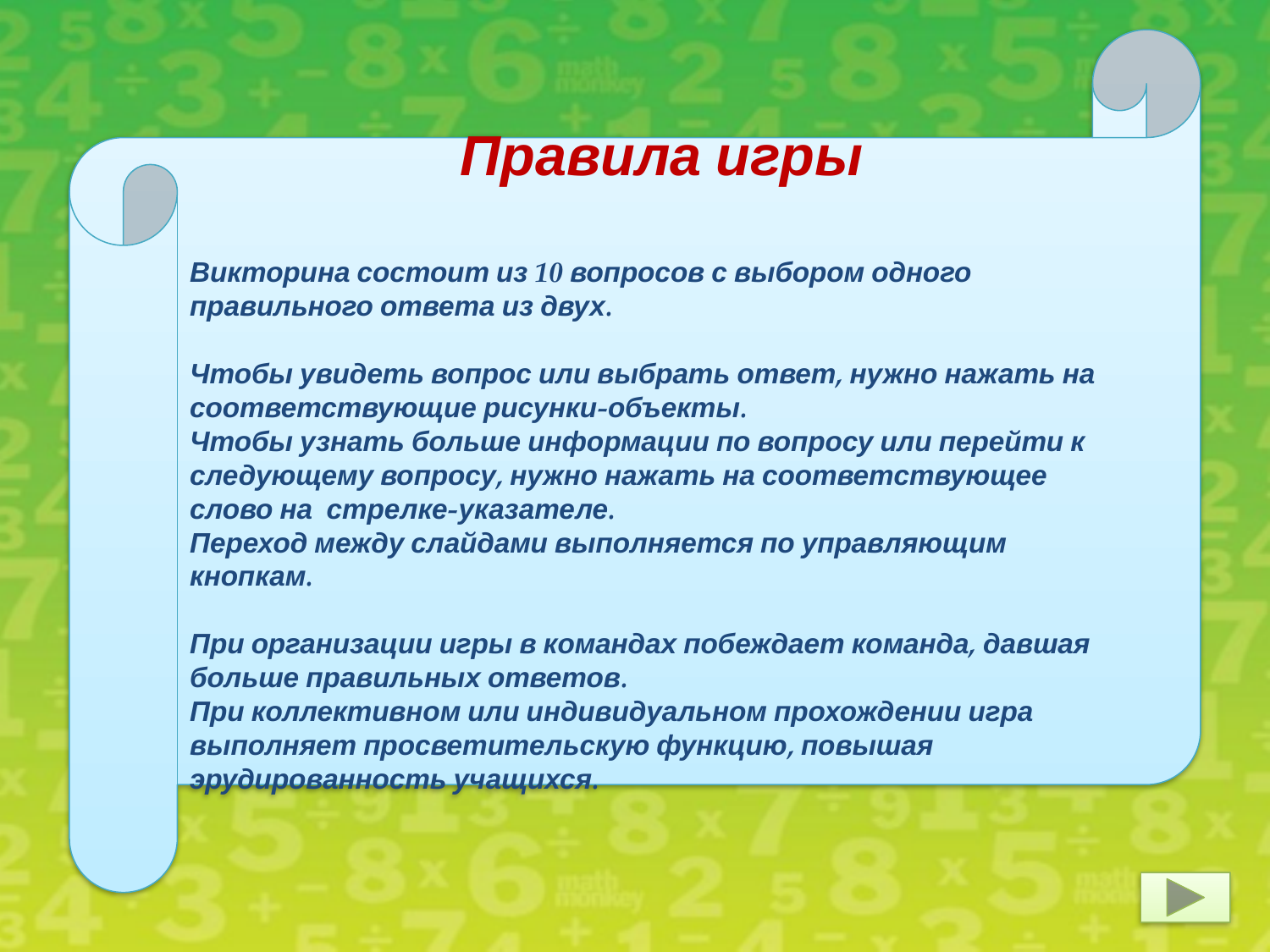

Правила игры

Викторина состоит из 10 вопросов с выбором одного правильного ответа из двух.

Чтобы увидеть вопрос или выбрать ответ, нужно нажать на соответствующие рисунки-объекты.
Чтобы узнать больше информации по вопросу или перейти к следующему вопросу, нужно нажать на соответствующее слово на  стрелке-указателе.
Переход между слайдами выполняется по управляющим кнопкам.

При организации игры в командах побеждает команда, давшая больше правильных ответов.
При коллективном или индивидуальном прохождении игра выполняет просветительскую функцию, повышая эрудированность учащихся.